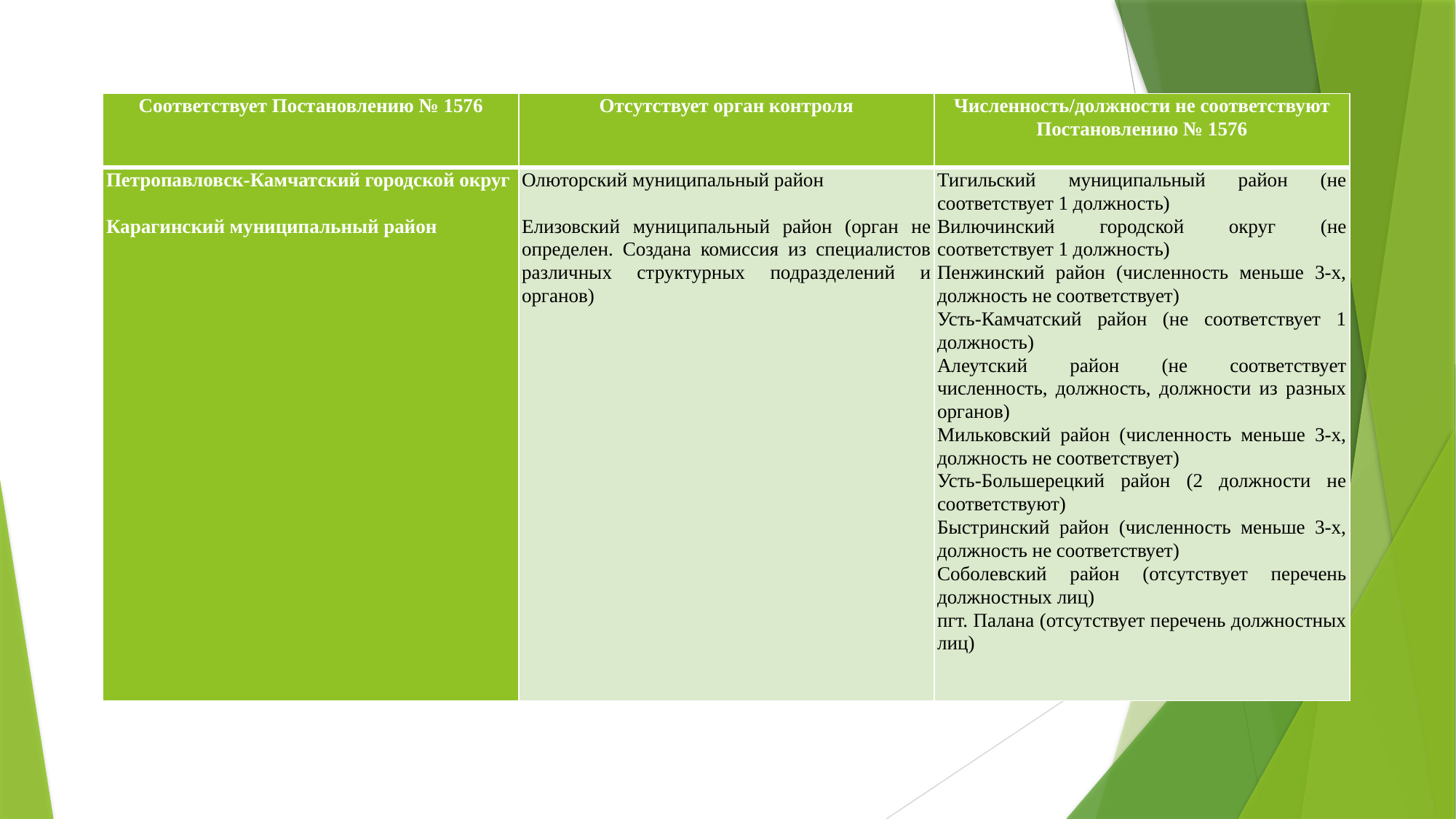

| Соответствует Постановлению № 1576 | Отсутствует орган контроля | Численность/должности не соответствуют Постановлению № 1576 |
| --- | --- | --- |
| Петропавловск-Камчатский городской округ   Карагинский муниципальный район | Олюторский муниципальный район   Елизовский муниципальный район (орган не определен. Создана комиссия из специалистов различных структурных подразделений и органов) | Тигильский муниципальный район (не соответствует 1 должность) Вилючинский городской округ (не соответствует 1 должность) Пенжинский район (численность меньше 3-х, должность не соответствует) Усть-Камчатский район (не соответствует 1 должность) Алеутский район (не соответствует численность, должность, должности из разных органов) Мильковский район (численность меньше 3-х, должность не соответствует) Усть-Большерецкий район (2 должности не соответствуют) Быстринский район (численность меньше 3-х, должность не соответствует) Соболевский район (отсутствует перечень должностных лиц) пгт. Палана (отсутствует перечень должностных лиц) |